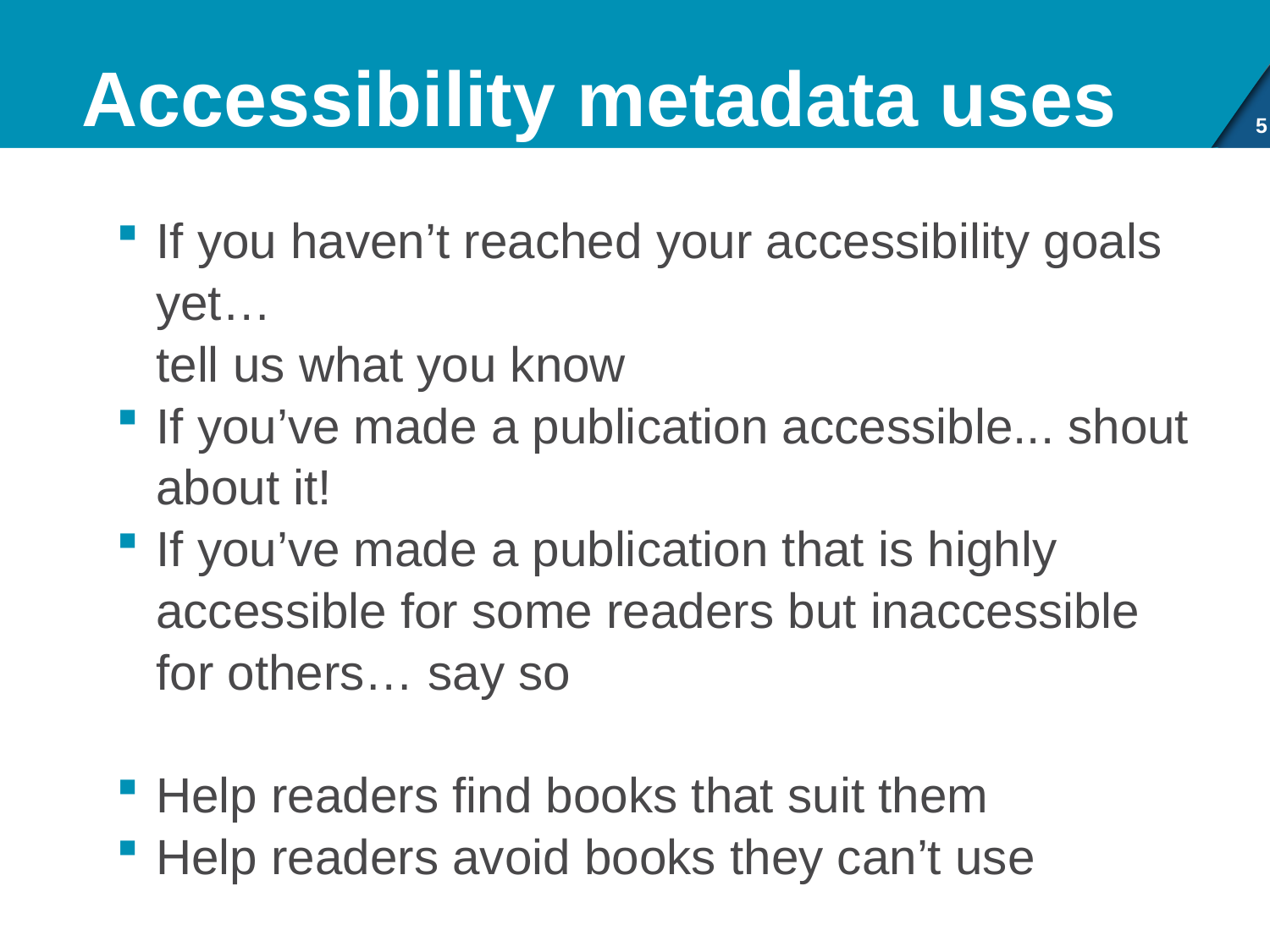

# Accessibility metadata uses
5
If you haven’t reached your accessibility goals yet… 
tell us what you know
If you’ve made a publication accessible... shout about it!
If you’ve made a publication that is highly accessible for some readers but inaccessible for others… say so

Help readers find books that suit them
Help readers avoid books they can’t use